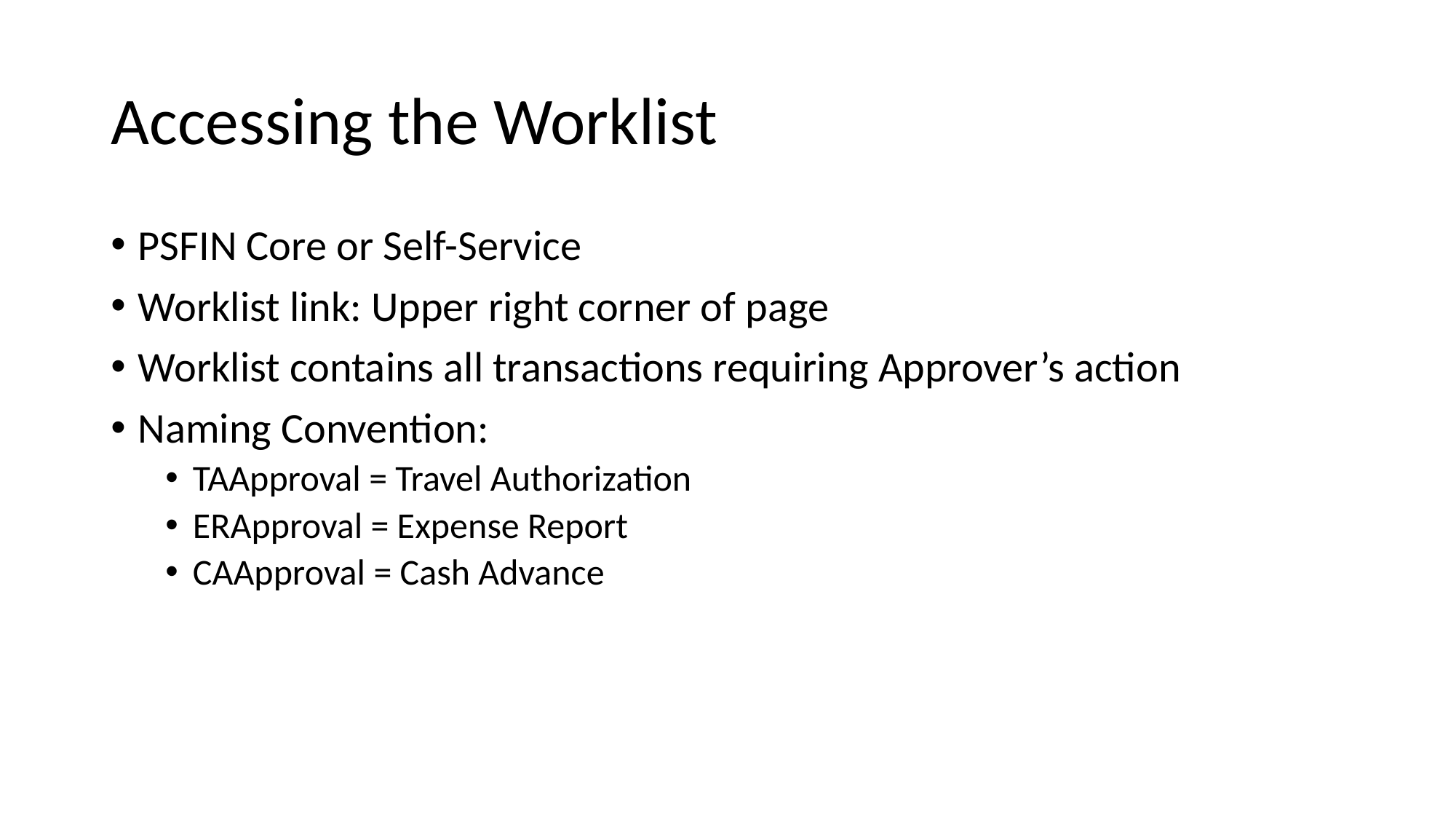

# Accessing the Worklist
PSFIN Core or Self-Service
Worklist link: Upper right corner of page
Worklist contains all transactions requiring Approver’s action
Naming Convention:
TAApproval = Travel Authorization
ERApproval = Expense Report
CAApproval = Cash Advance